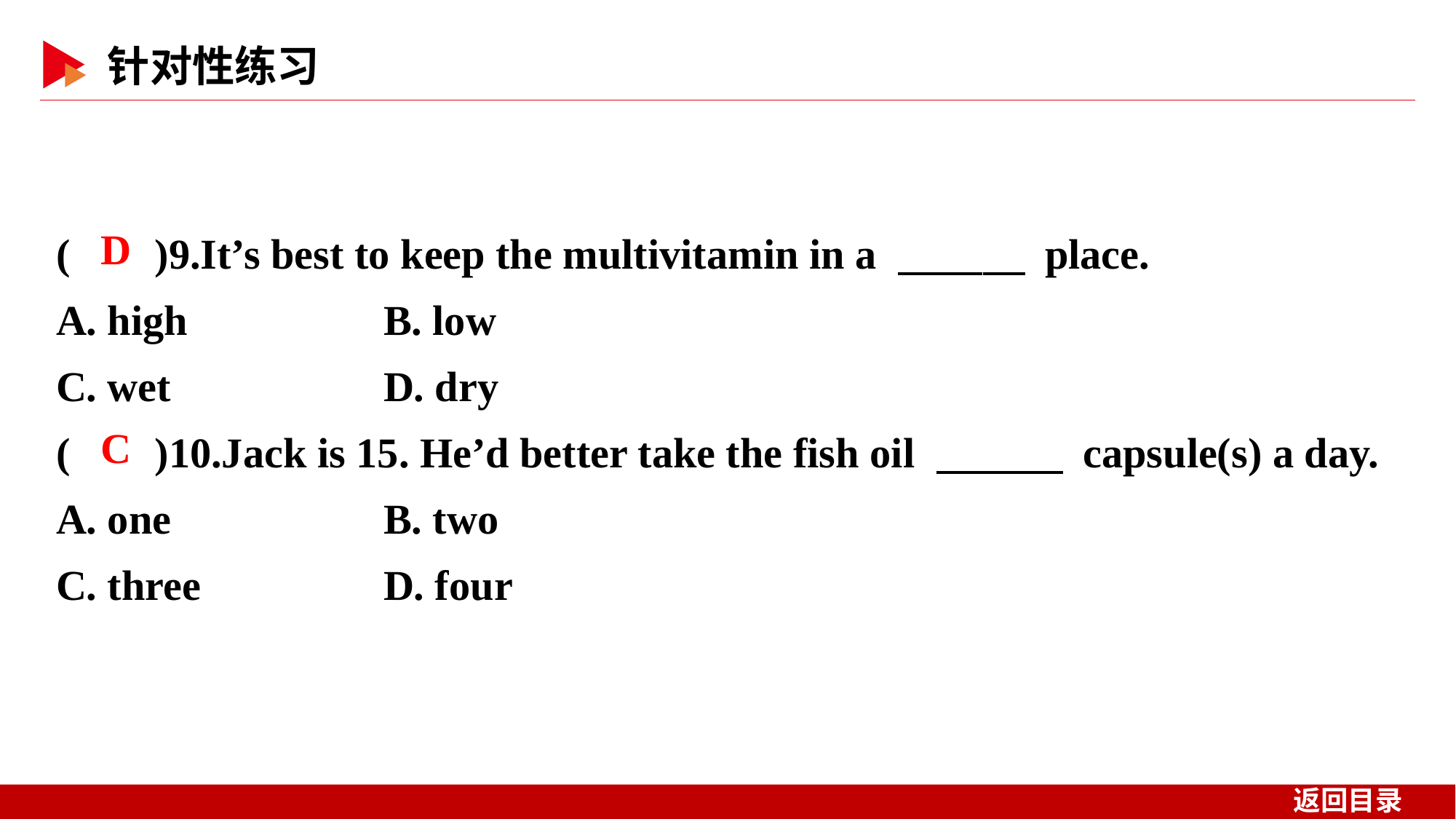

(        )9.It’s best to keep the multivitamin in a 　　　 place.
A. high          	B. low
C. wet                	D. dry
(        )10.Jack is 15. He’d better take the fish oil 　　　 capsule(s) a day.
A. one                	B. two
C. three           	D. four
   D
   C